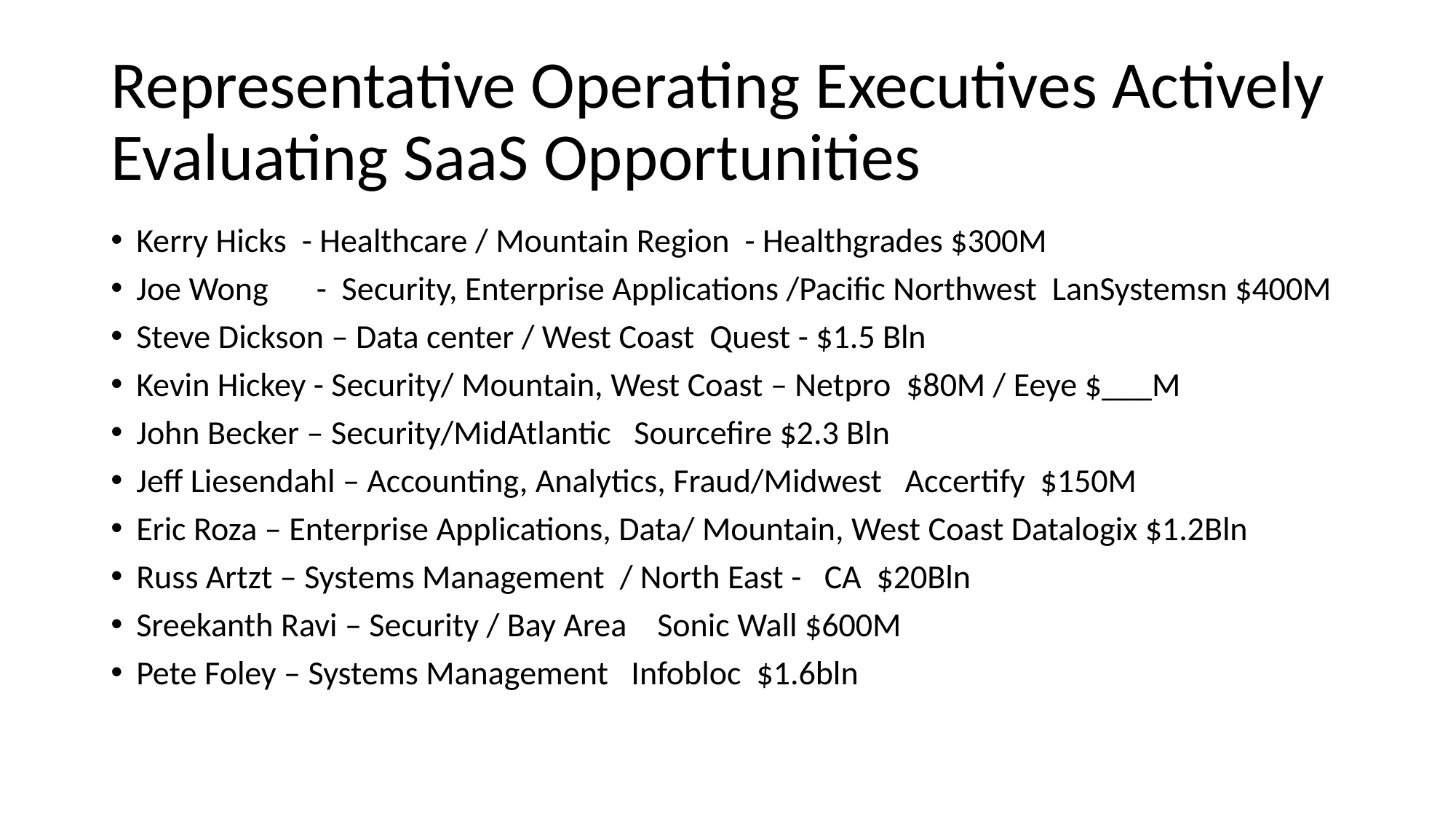

# Representative Operating Executives Actively Evaluating SaaS Opportunities
Kerry Hicks  - Healthcare / Mountain Region  - Healthgrades $300M
Joe Wong	 -  Security, Enterprise Applications /Pacific Northwest  LanSystemsn $400M
Steve Dickson – Data center / West Coast  Quest - $1.5 Bln
Kevin Hickey - Security/ Mountain, West Coast – Netpro  $80M / Eeye $___M
John Becker – Security/MidAtlantic   Sourcefire $2.3 Bln
Jeff Liesendahl – Accounting, Analytics, Fraud/Midwest   Accertify  $150M
Eric Roza – Enterprise Applications, Data/ Mountain, West Coast Datalogix $1.2Bln
Russ Artzt – Systems Management  / North East -   CA  $20Bln
Sreekanth Ravi – Security / Bay Area    Sonic Wall $600M
Pete Foley – Systems Management   Infobloc  $1.6bln